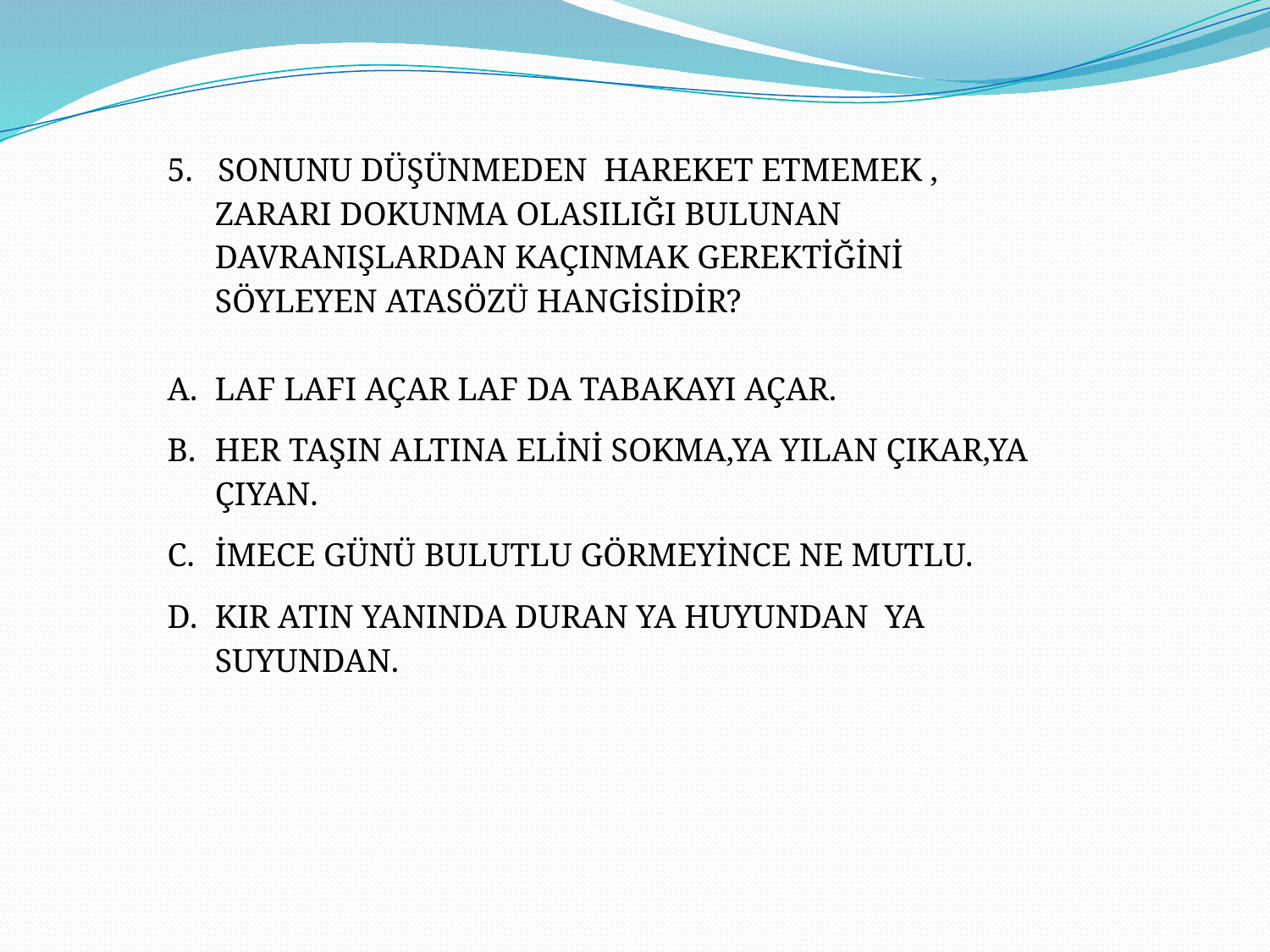

5.   SONUNU DÜŞÜNMEDEN  HAREKET ETMEMEK , ZARARI DOKUNMA OLASILIĞI BULUNAN DAVRANIŞLARDAN KAÇINMAK GEREKTİĞİNİ SÖYLEYEN ATASÖZÜ HANGİSİDİR?

LAF LAFI AÇAR LAF DA TABAKAYI AÇAR.
HER TAŞIN ALTINA ELİNİ SOKMA,YA YILAN ÇIKAR,YA ÇIYAN.
İMECE GÜNÜ BULUTLU GÖRMEYİNCE NE MUTLU.
KIR ATIN YANINDA DURAN YA HUYUNDAN  YA SUYUNDAN.